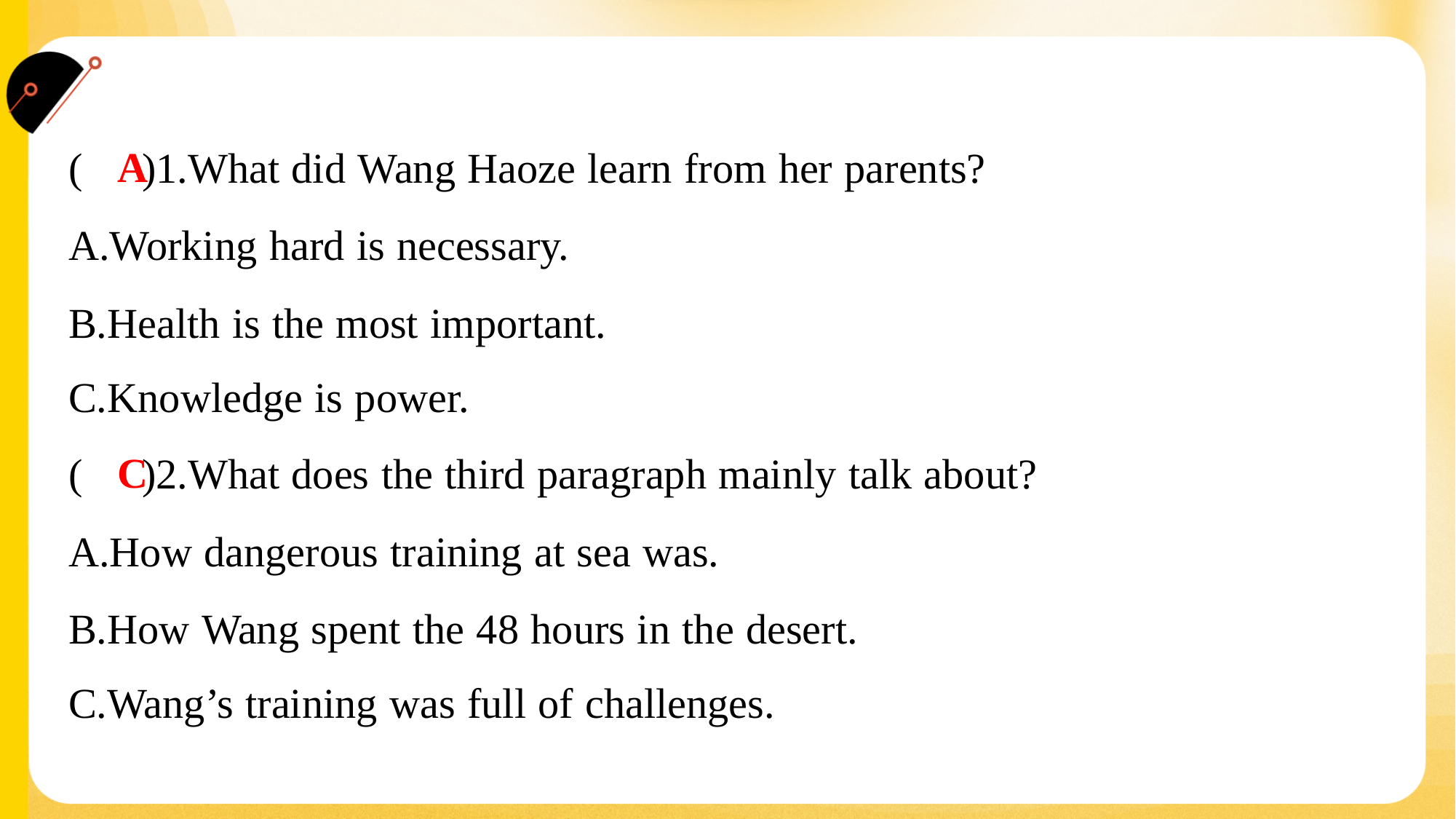

A
(     )1.What did Wang Haoze learn from her parents?
A.Working hard is necessary.
B.Health is the most important.
C.Knowledge is power.
C
(     )2.What does the third paragraph mainly talk about?
A.How dangerous training at sea was.
B.How Wang spent the 48 hours in the desert.
C.Wang’s training was full of challenges.